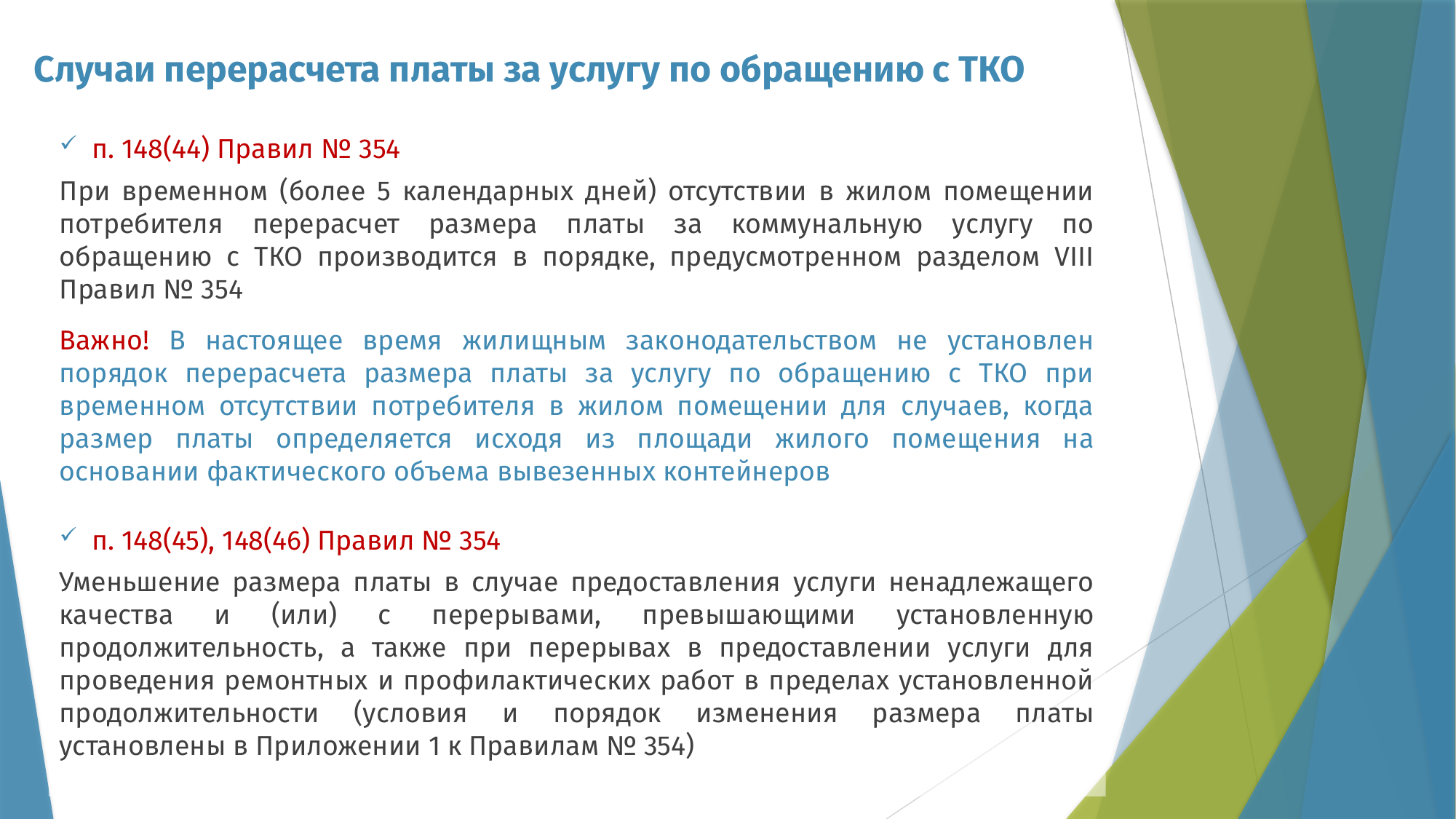

# Случаи перерасчета платы за услугу по обращению с ТКО
п. 148(44) Правил № 354
При временном (более 5 календарных дней) отсутствии в жилом помещении потребителя перерасчет размера платы за коммунальную услугу по обращению с ТКО производится в порядке, предусмотренном разделом VIII Правил № 354
Важно! В настоящее время жилищным законодательством не установлен порядок перерасчета размера платы за услугу по обращению с ТКО при временном отсутствии потребителя в жилом помещении для случаев, когда размер платы определяется исходя из площади жилого помещения на основании фактического объема вывезенных контейнеров
п. 148(45), 148(46) Правил № 354
Уменьшение размера платы в случае предоставления услуги ненадлежащего качества и (или) с перерывами, превышающими установленную продолжительность, а также при перерывах в предоставлении услуги для проведения ремонтных и профилактических работ в пределах установленной продолжительности (условия и порядок изменения размера платы установлены в Приложении 1 к Правилам № 354)